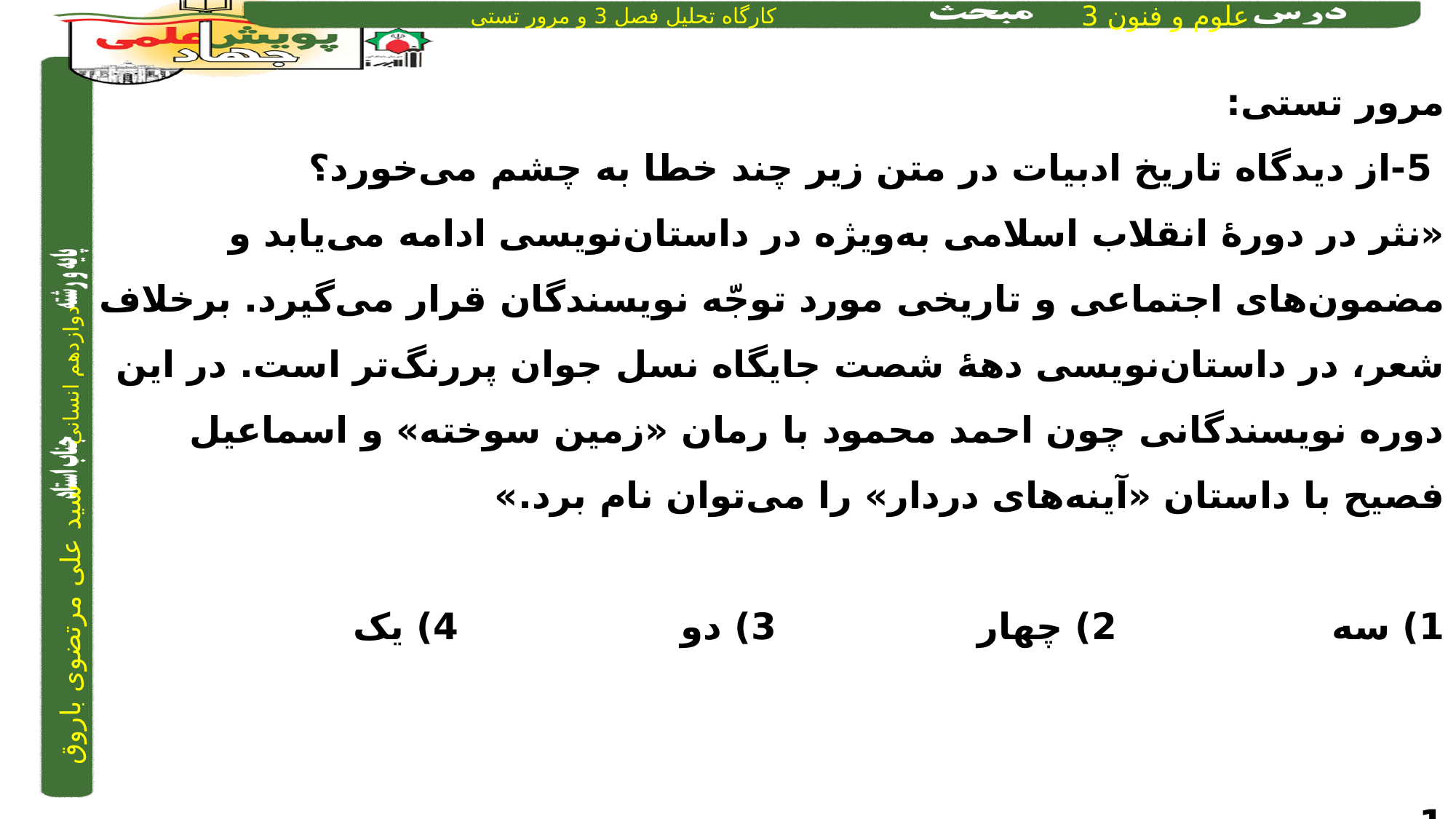

مرور تستی:
 5-از دیدگاه تاریخ ادبیات در متن زیر چند خطا به چشم می‌خورد؟
«نثر در دورۀ انقلاب اسلامی به‌ویژه در داستان‌نویسی ادامه می‌یابد و مضمون‌های اجتماعی و تاریخی مورد توجّه نویسندگان قرار می‌گیرد. برخلاف شعر، در داستان‌نویسی دهۀ شصت جایگاه نسل جوان پررنگ‌تر است. در این دوره نویسندگانی چون احمد محمود با رمان «زمین سوخته» و اسماعیل فصیح با داستان «آینه‌های دردار» را می‌توان نام برد.»

1) سه			2) چهار			3) دو			4) یک

1